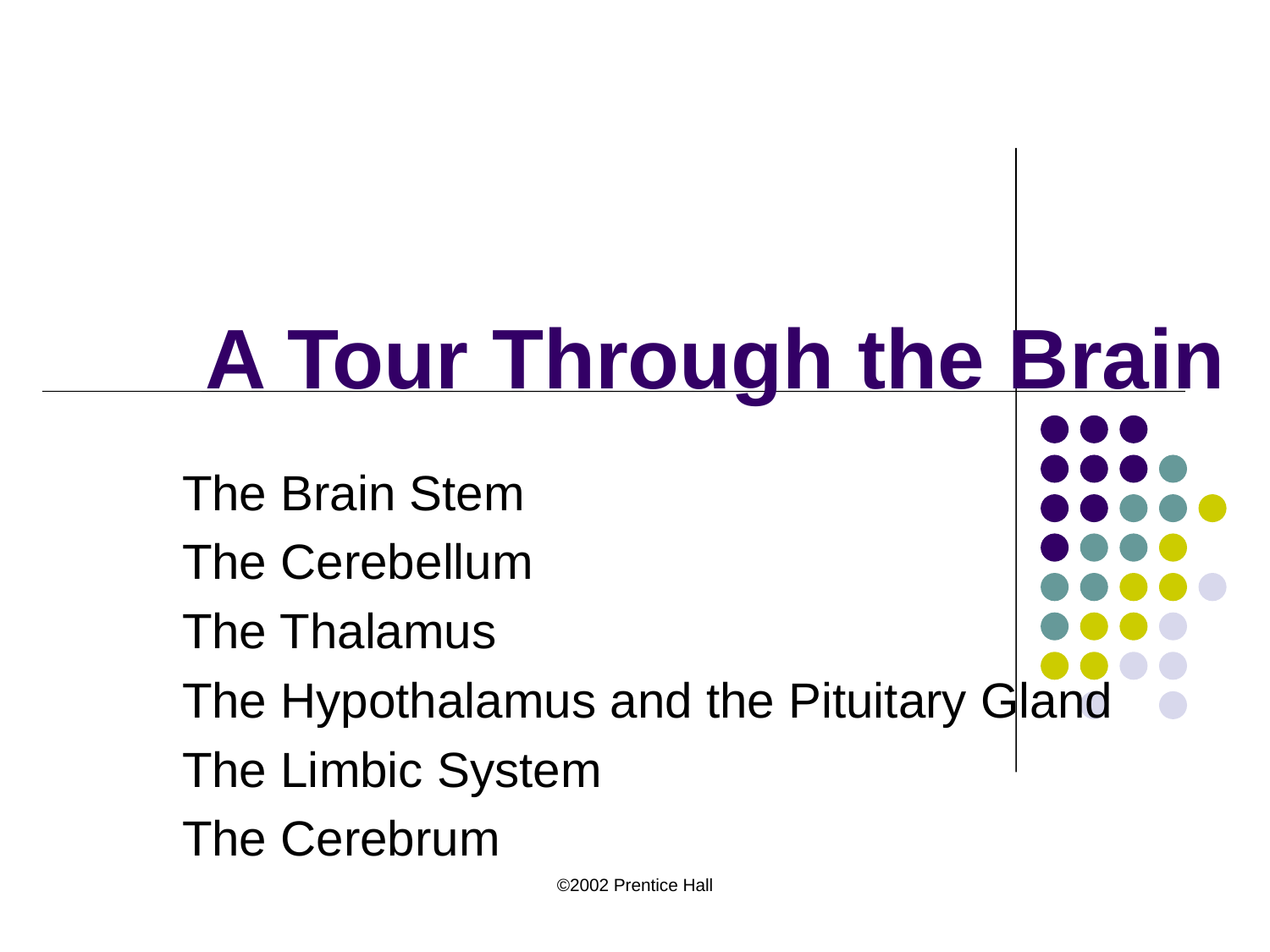

# A Tour Through the Brain
The Brain Stem
The Cerebellum
The Thalamus
The Hypothalamus and the Pituitary Gland
The Limbic System
The Cerebrum
©2002 Prentice Hall